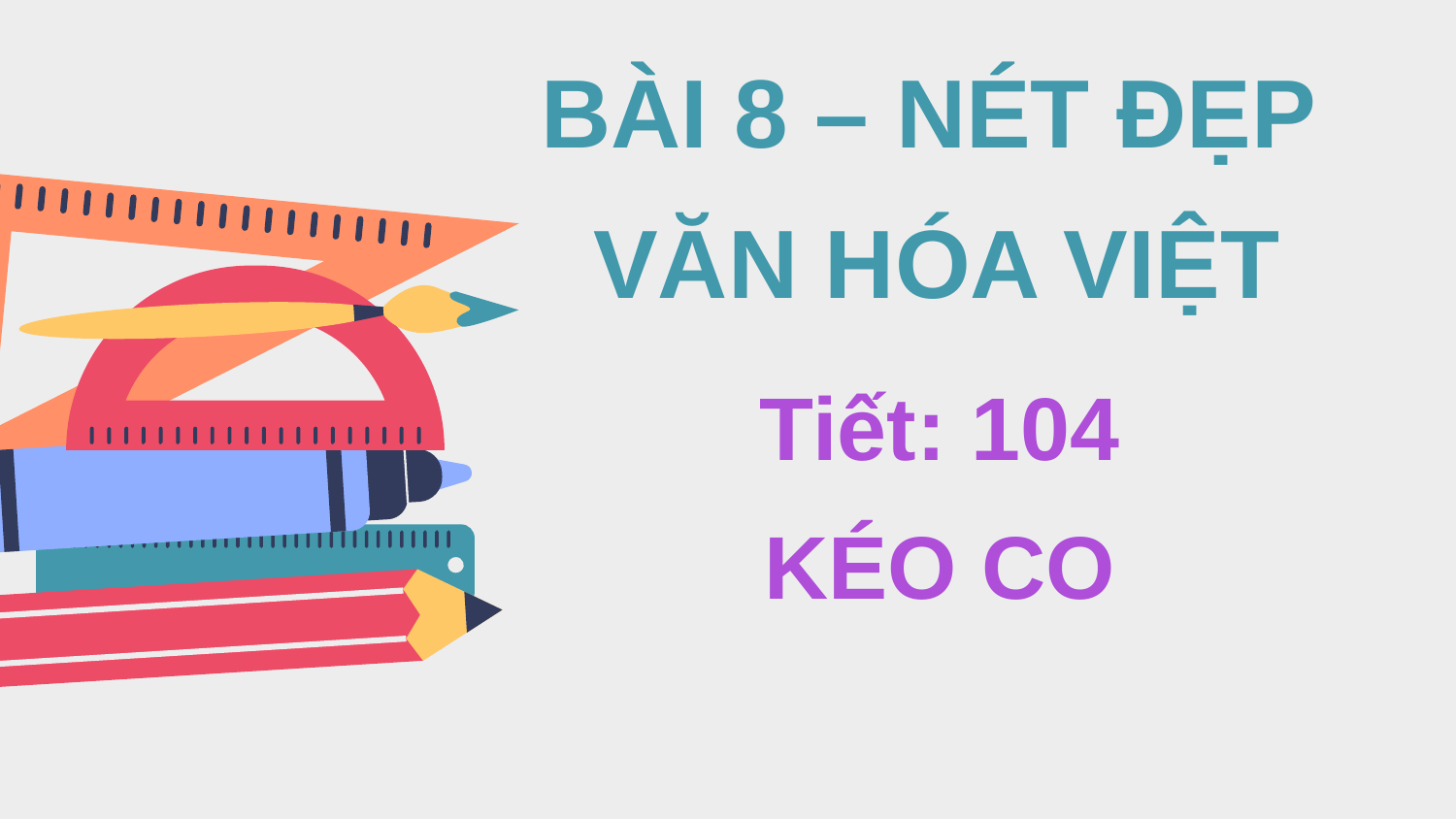

BÀI 8 – NÉT ĐẸP VĂN HÓA VIỆT

# Tiết: 104 KÉO CO